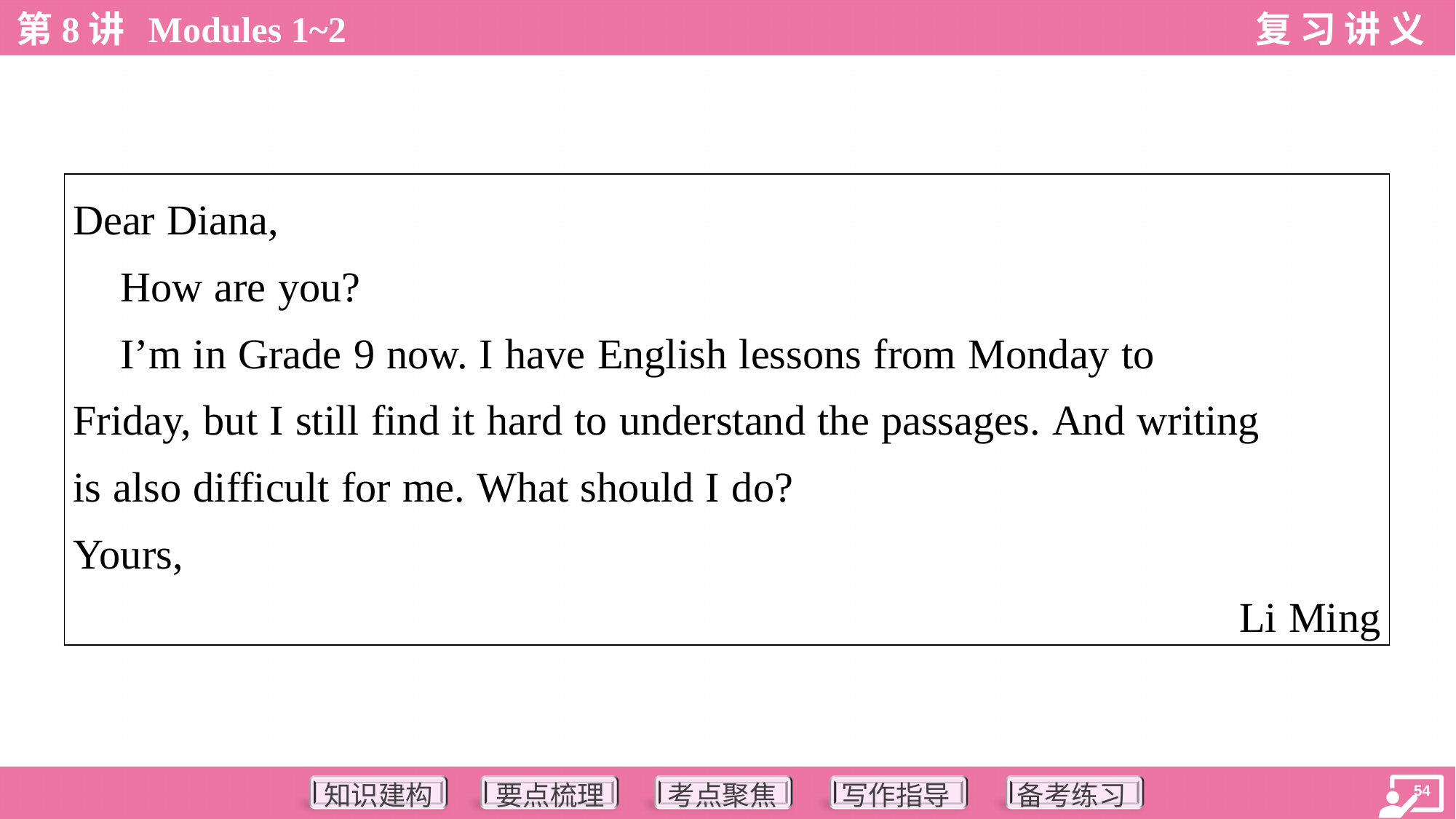

| Dear Diana, How are you? I’m in Grade 9 now. I have English lessons from Monday to Friday, but I still find it hard to understand the passages. And writing is also difficult for me. What should I do? Yours, Li Ming |
| --- |